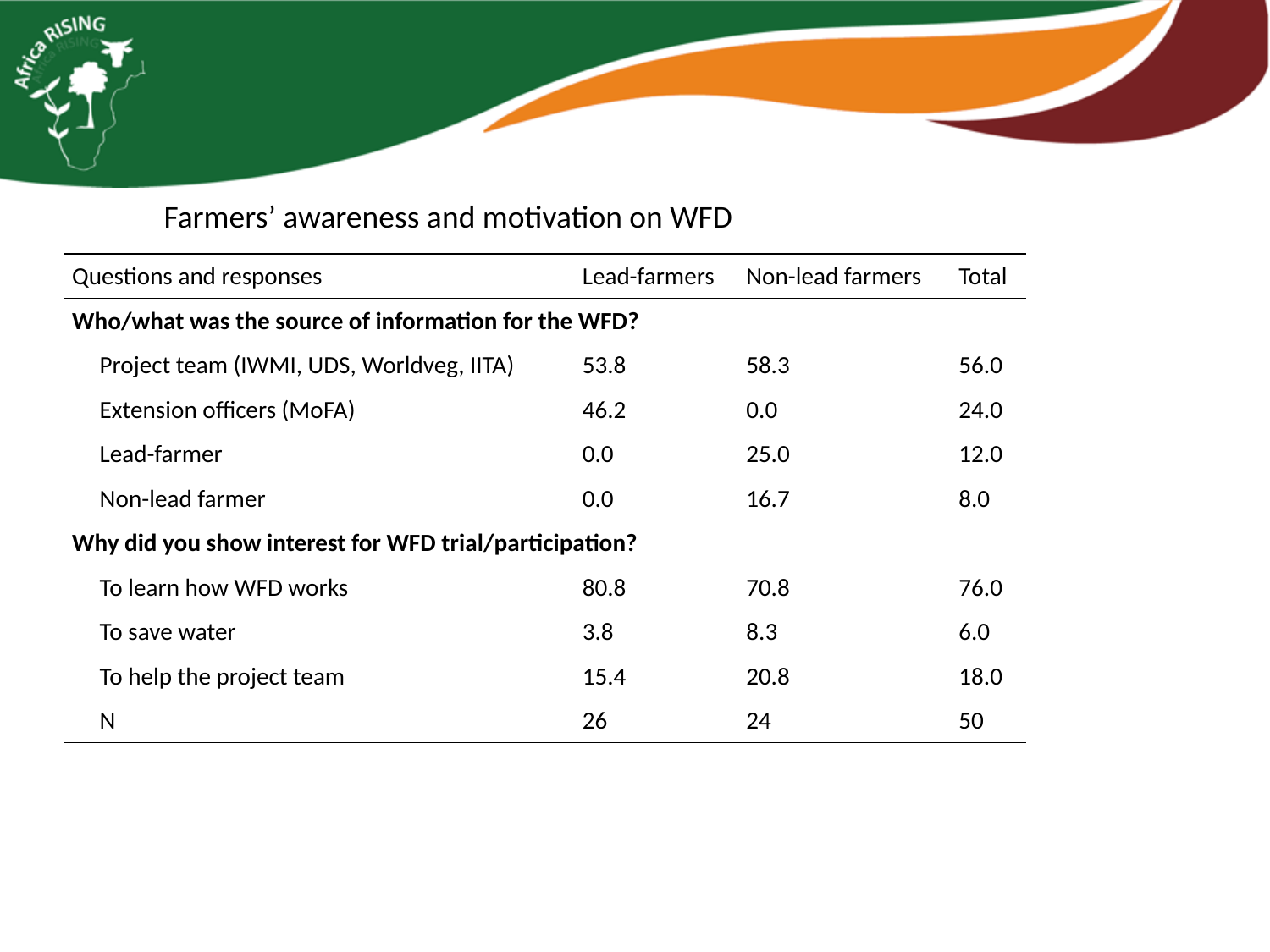

Farmers’ awareness and motivation on WFD
| Questions and responses | Lead-farmers | Non-lead farmers | Total |
| --- | --- | --- | --- |
| Who/what was the source of information for the WFD? |  |  |  |
| Project team (IWMI, UDS, Worldveg, IITA) | 53.8 | 58.3 | 56.0 |
| Extension officers (MoFA) | 46.2 | 0.0 | 24.0 |
| Lead-farmer | 0.0 | 25.0 | 12.0 |
| Non-lead farmer | 0.0 | 16.7 | 8.0 |
| Why did you show interest for WFD trial/participation? |  |  |  |
| To learn how WFD works | 80.8 | 70.8 | 76.0 |
| To save water | 3.8 | 8.3 | 6.0 |
| To help the project team | 15.4 | 20.8 | 18.0 |
| N | 26 | 24 | 50 |